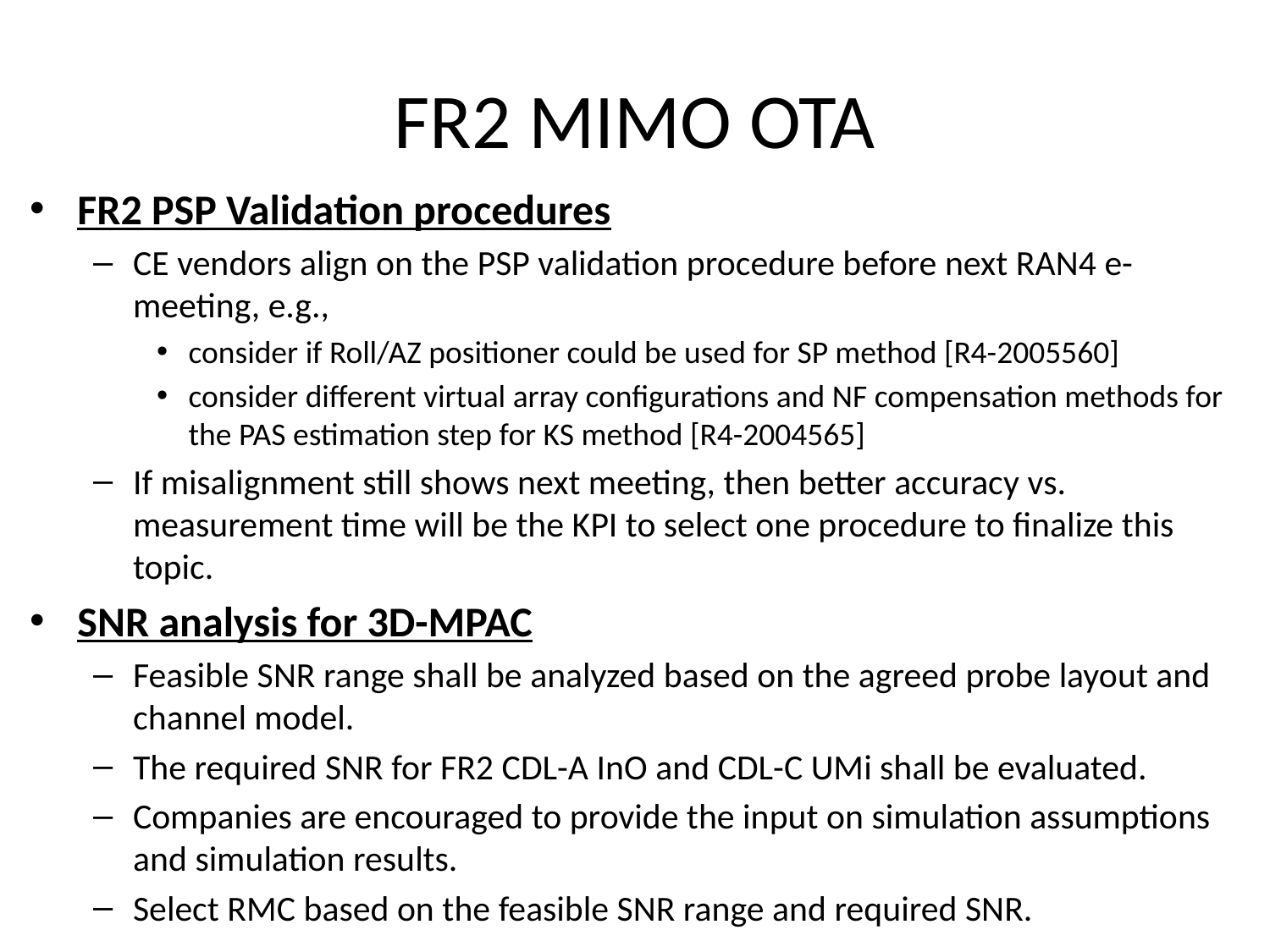

# FR2 MIMO OTA
FR2 PSP Validation procedures
CE vendors align on the PSP validation procedure before next RAN4 e-meeting, e.g.,
consider if Roll/AZ positioner could be used for SP method [R4-2005560]
consider different virtual array configurations and NF compensation methods for the PAS estimation step for KS method [R4-2004565]
If misalignment still shows next meeting, then better accuracy vs. measurement time will be the KPI to select one procedure to finalize this topic.
SNR analysis for 3D-MPAC
Feasible SNR range shall be analyzed based on the agreed probe layout and channel model.
The required SNR for FR2 CDL-A InO and CDL-C UMi shall be evaluated.
Companies are encouraged to provide the input on simulation assumptions and simulation results.
Select RMC based on the feasible SNR range and required SNR.